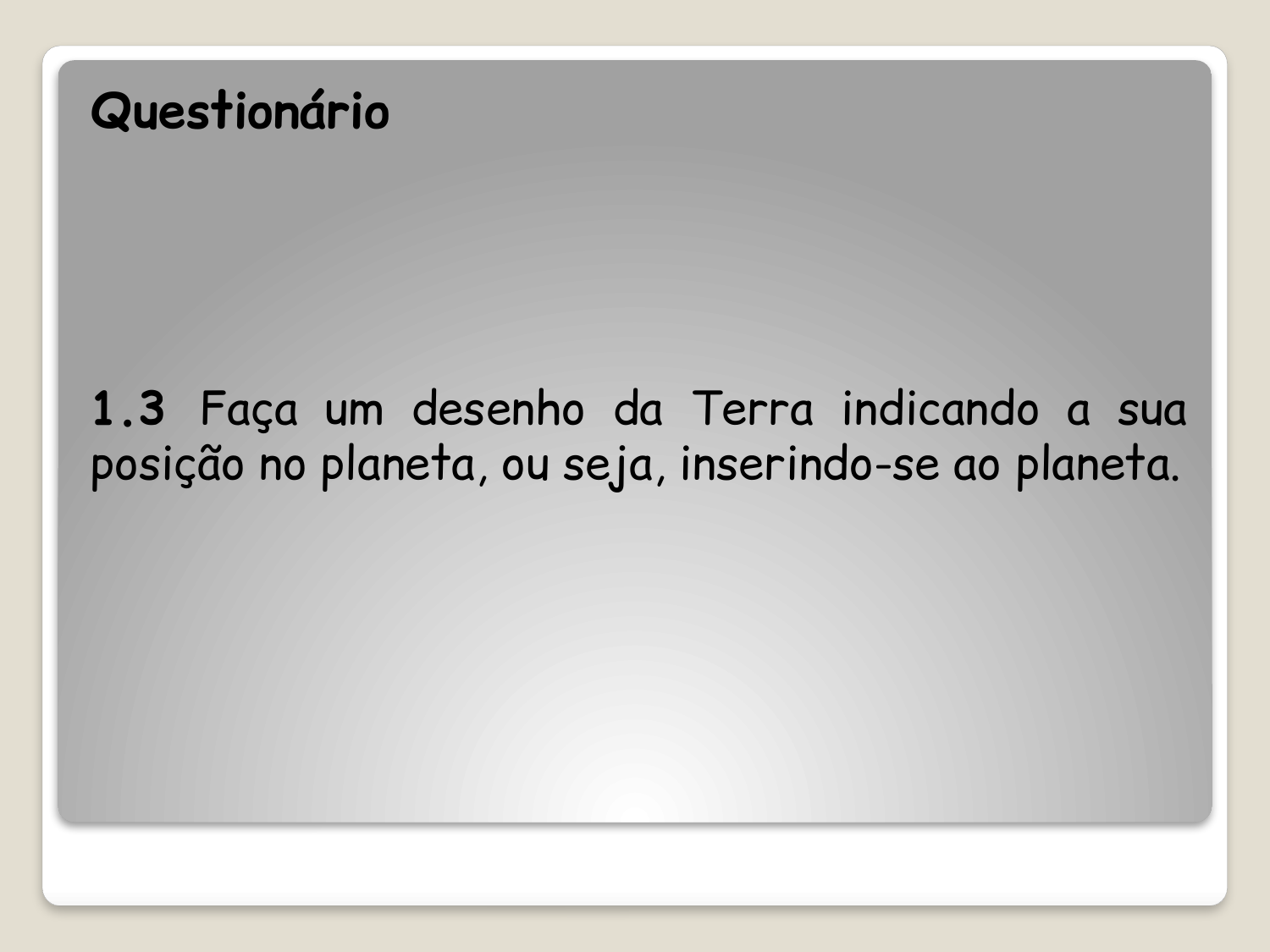

Questionário
1.3 Faça um desenho da Terra indicando a sua posição no planeta, ou seja, inserindo-se ao planeta.